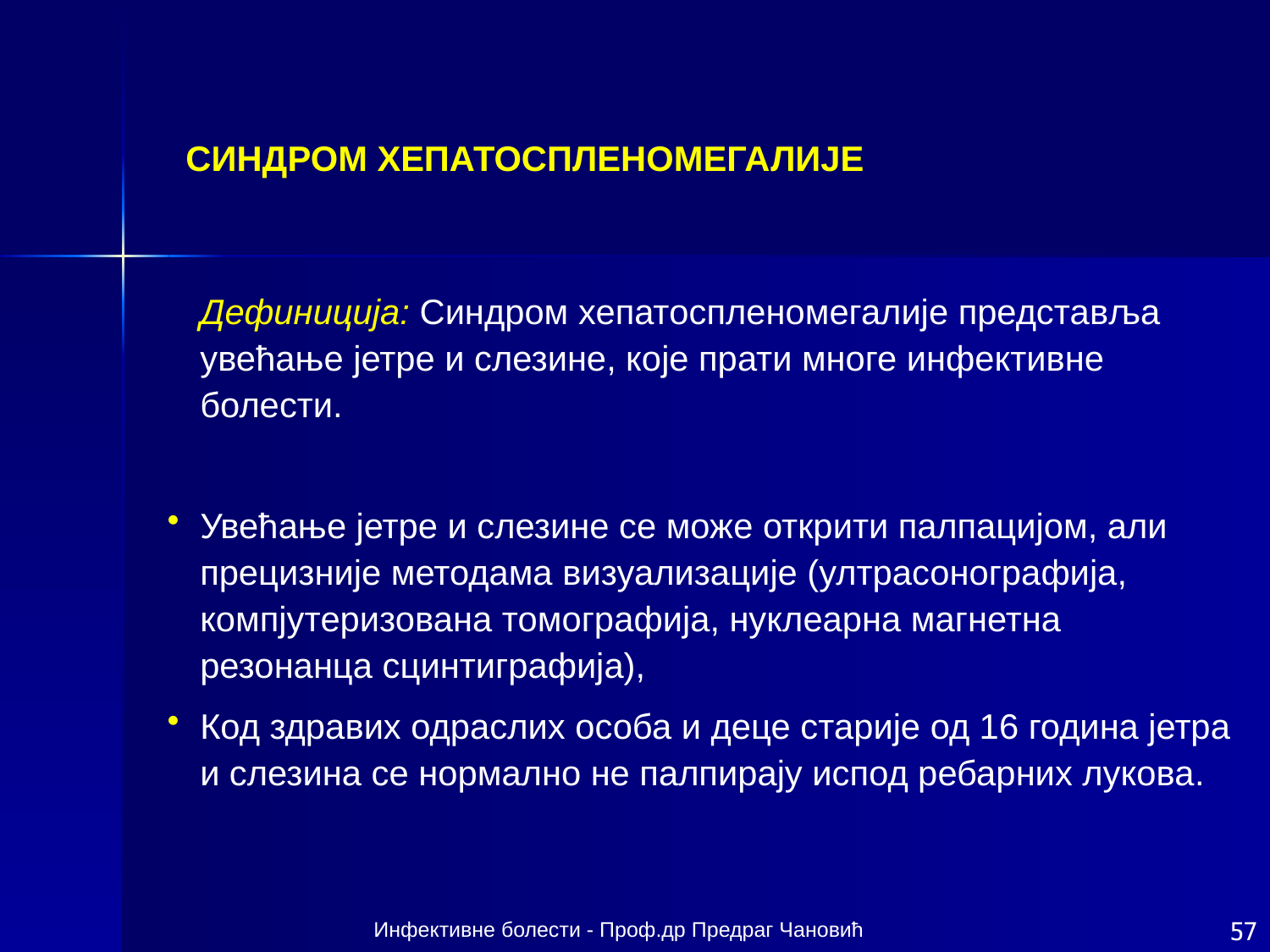

СИНДРОМ ХЕПАТОСПЛЕНОМЕГАЛИЈЕ
	Дефиниција: Синдром хепатоспленомегалије представља увећање јетре и слезине, које прати многе инфективне болести.

Увећање јетре и слезине се може открити палпацијом, али прецизније методама визуализације (ултрасонографија, компјутеризована томографија, нуклеарна магнетна резонанца сцинтиграфија),
Код здравих одраслих особа и деце старије од 16 година јетра и слезина се нормално не палпирају испод ребарних лукова.
Инфективне болести - Проф.др Предраг Чановић
57